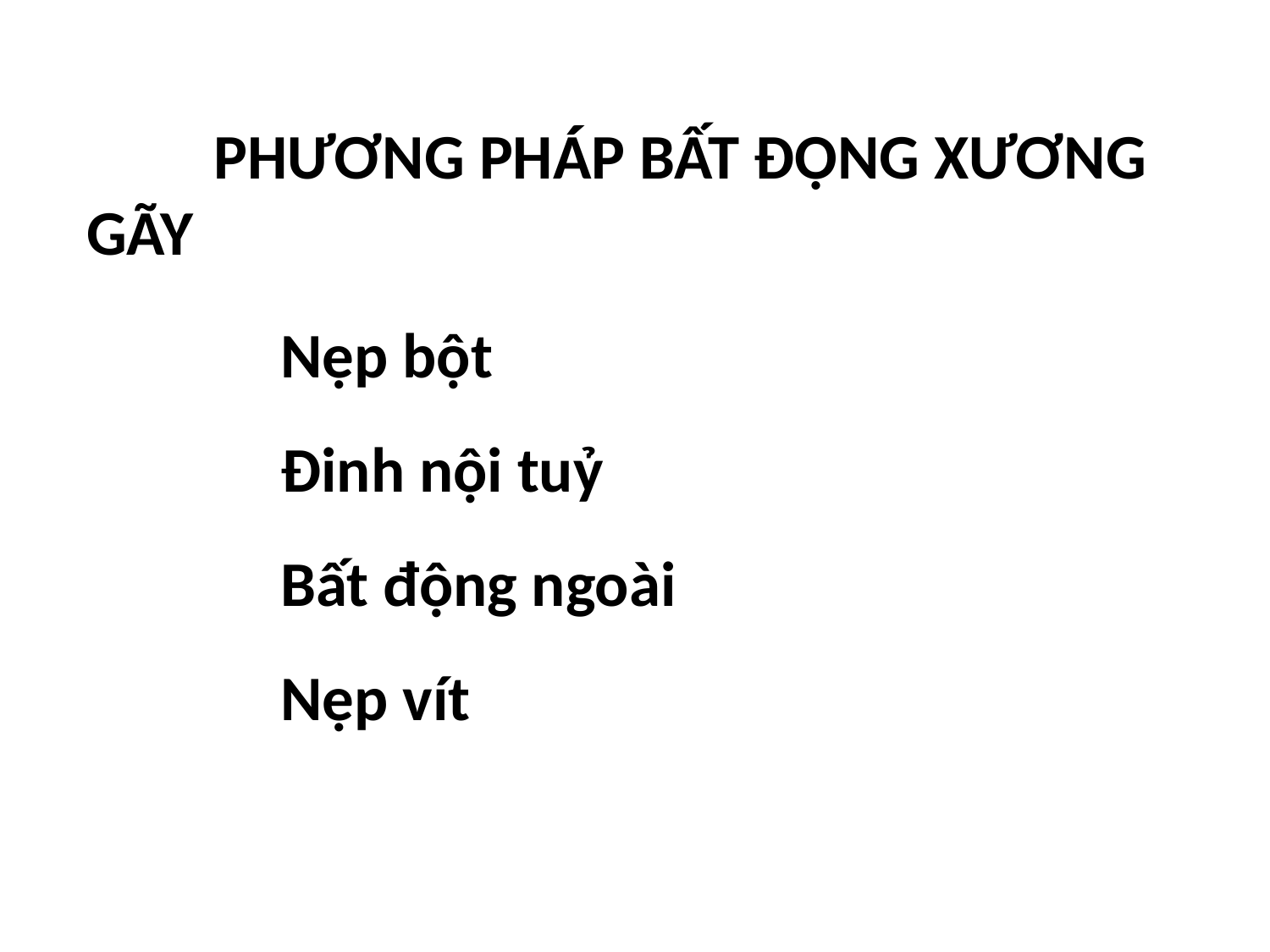

PHƯƠNG PHÁP BẤT ĐỘNG XƯƠNG GÃY
Nẹp bột
Đinh nội tuỷ
Bất động ngoài
Nẹp vít